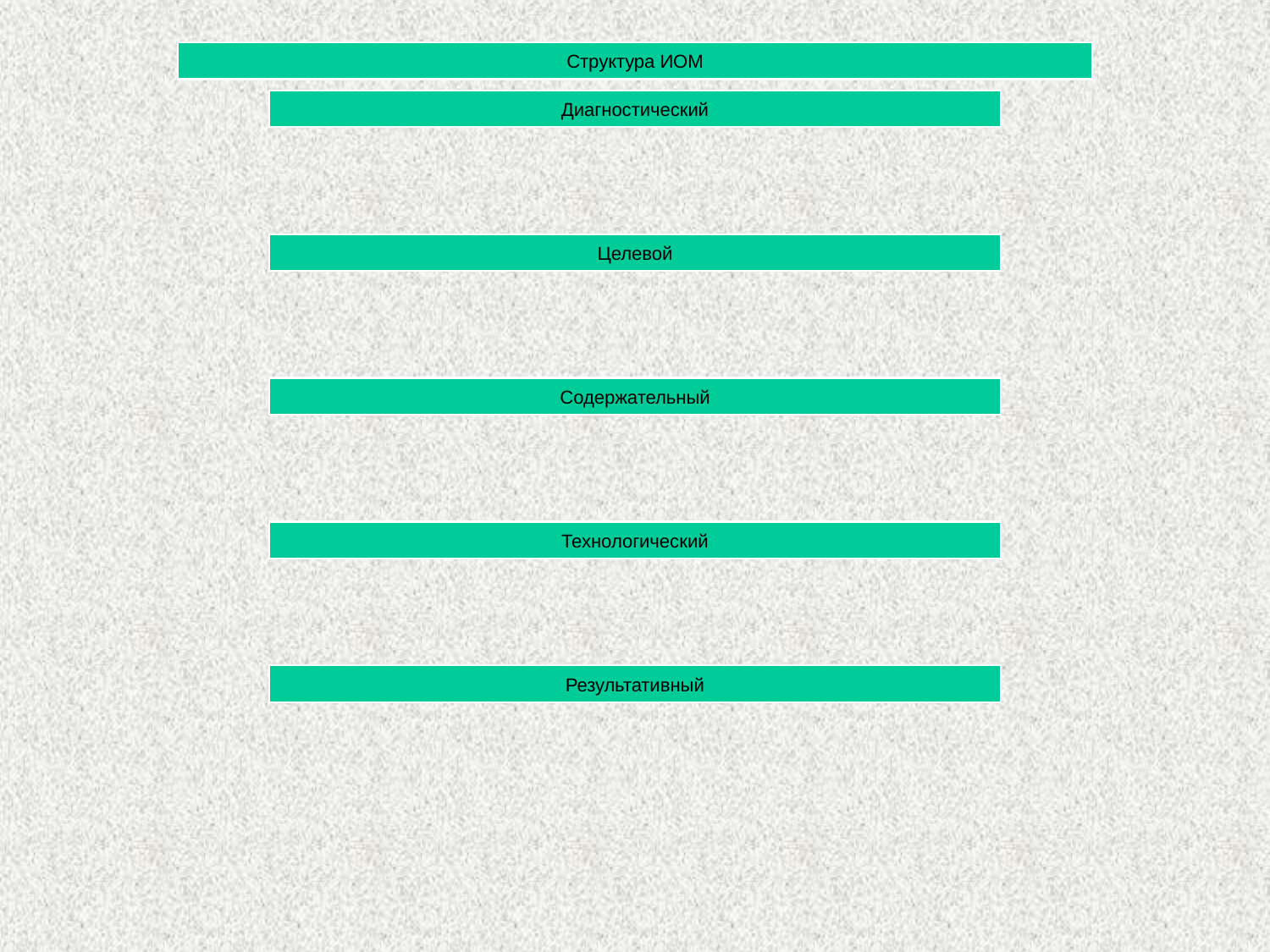

Структура ИОМ
Диагностический
Целевой
Содержательный
Технологический
Результативный